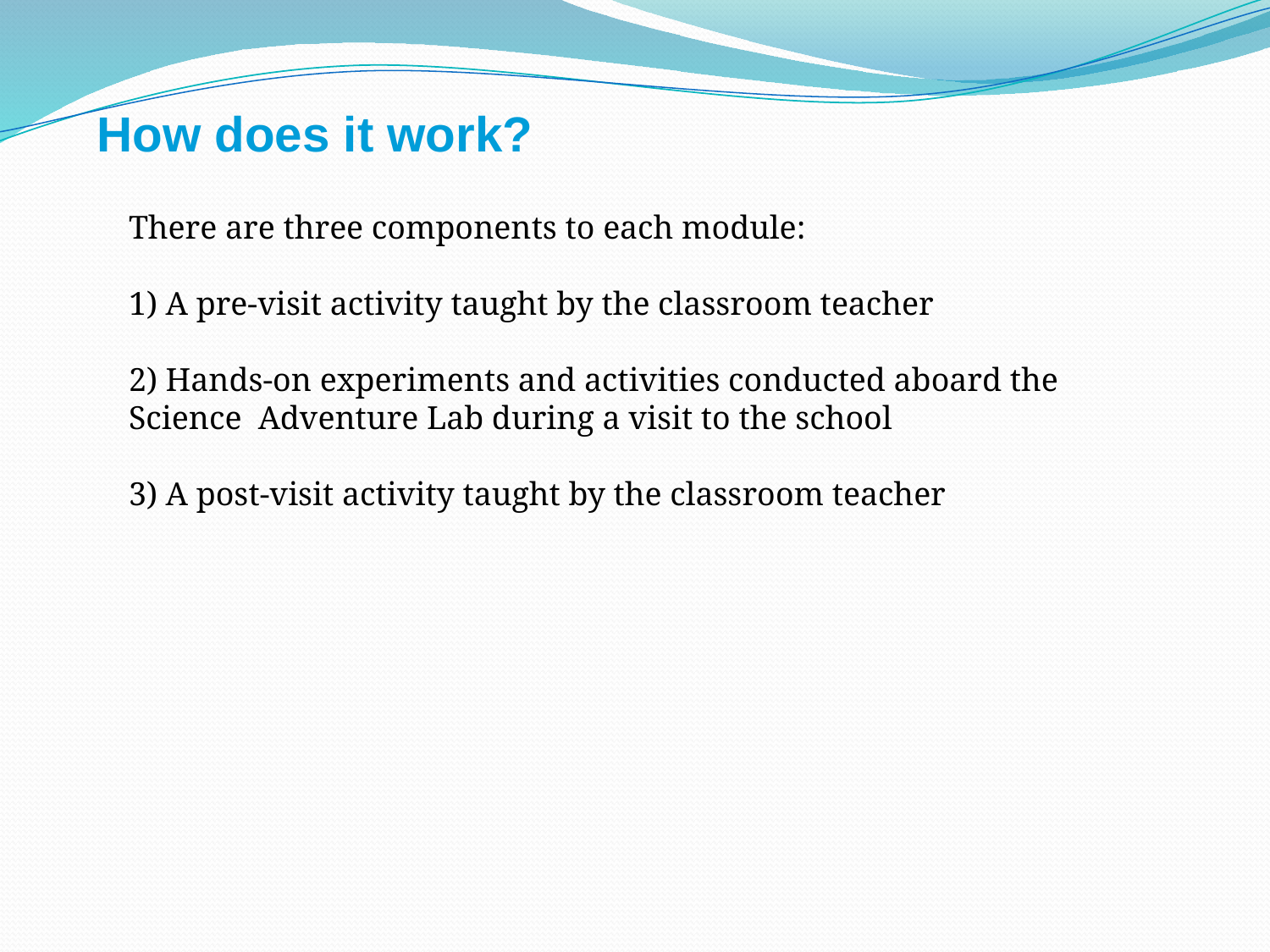

How does it work?
There are three components to each module:

1) A pre-visit activity taught by the classroom teacher

2) Hands-on experiments and activities conducted aboard the Science  Adventure Lab during a visit to the school

3) A post-visit activity taught by the classroom teacher